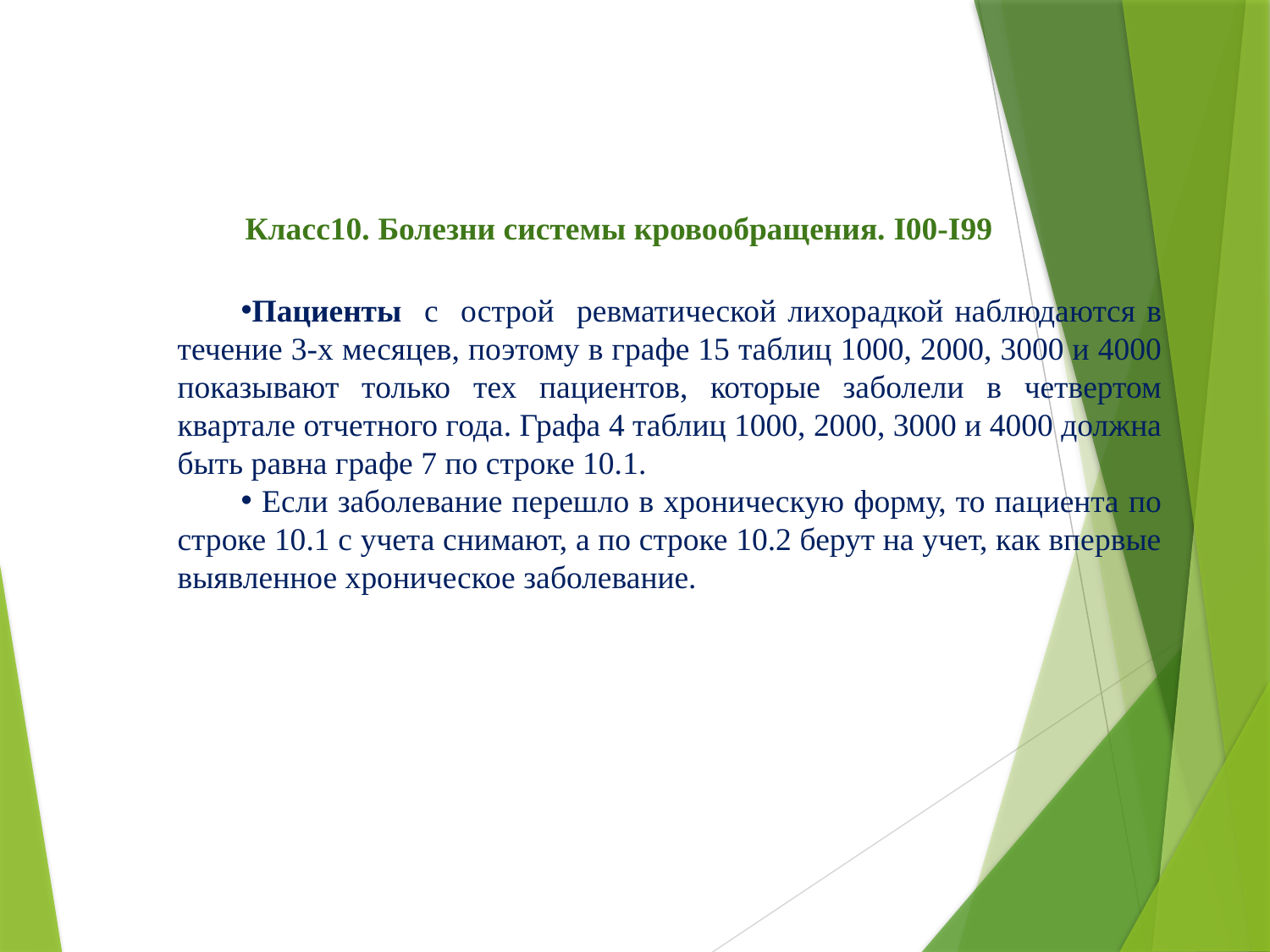

Класс10. Болезни системы кровообращения. I00-I99

Пациенты  с  острой  ревматической лихорадкой наблюдаются в течение 3-х месяцев, поэтому в графе 15 таблиц 1000, 2000, 3000 и 4000 показывают только тех пациентов, которые заболели в четвертом квартале отчетного года. Графа 4 таблиц 1000, 2000, 3000 и 4000 должна быть равна графе 7 по строке 10.1.
 Если заболевание перешло в хроническую форму, то пациента по строке 10.1 с учета снимают, а по строке 10.2 берут на учет, как впервые выявленное хроническое заболевание.